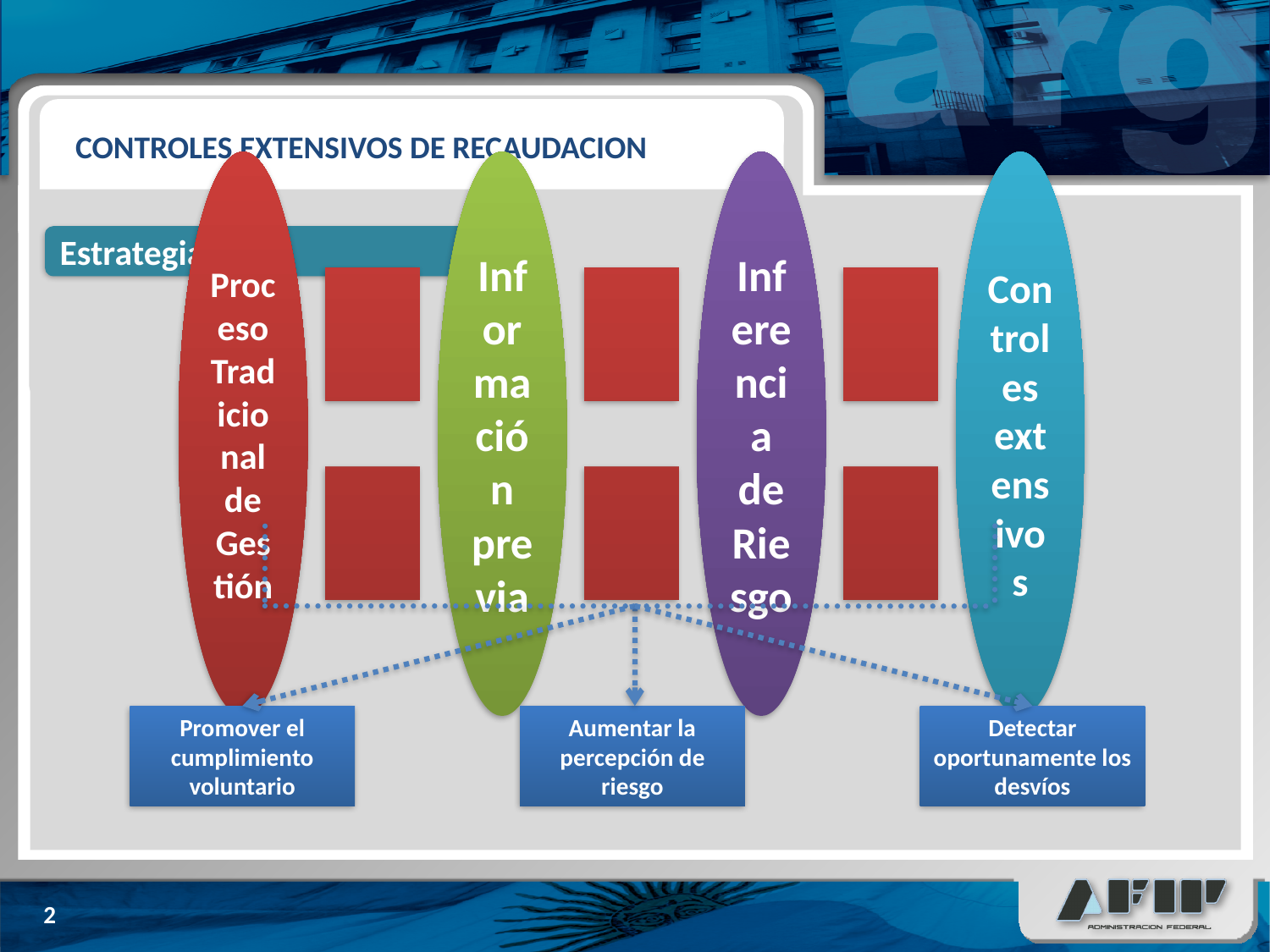

CONTROLES EXTENSIVOS DE RECAUDACION
Proceso Tradicional de Gestión
Información previa
Controles extensivos
Inferencia de Riesgo
Estrategia
Promover el cumplimiento voluntario
Aumentar la percepción de riesgo
Detectar oportunamente los desvíos
2